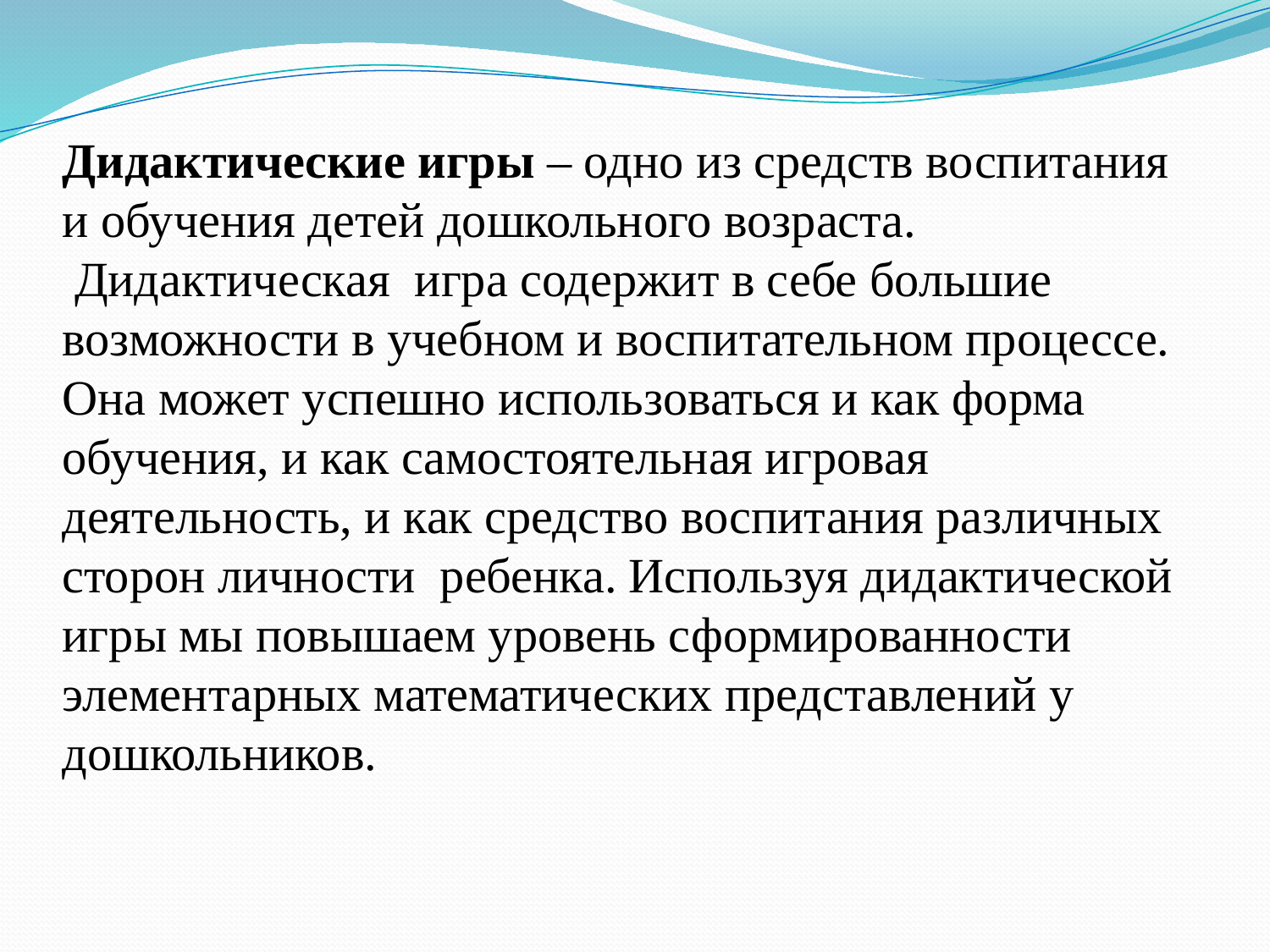

# Дидактические игры – одно из средств воспитания и обучения детей дошкольного возраста. Дидактическая  игра содержит в себе большие возможности в учебном и воспитательном процессе. Она может успешно использоваться и как форма обучения, и как самостоятельная игровая деятельность, и как средство воспитания различных сторон личности  ребенка. Используя дидактической игры мы повышаем уровень сформированности элементарных математических представлений у дошкольников.